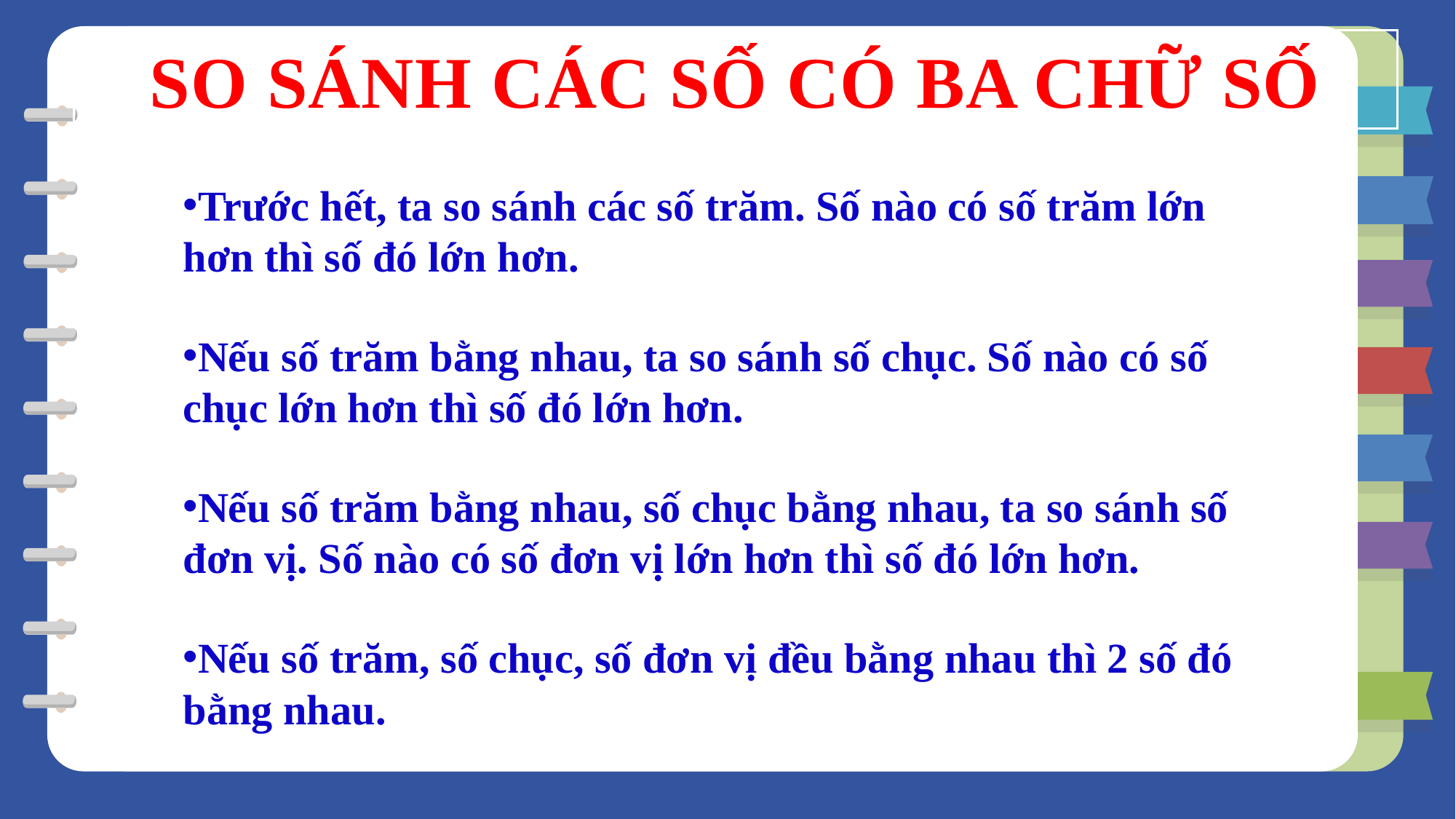

SO SÁNH CÁC SỐ CÓ BA CHỮ SỐ
Trước hết, ta so sánh các số trăm. Số nào có số trăm lớn hơn thì số đó lớn hơn.
Nếu số trăm bằng nhau, ta so sánh số chục. Số nào có số chục lớn hơn thì số đó lớn hơn.
Nếu số trăm bằng nhau, số chục bằng nhau, ta so sánh số đơn vị. Số nào có số đơn vị lớn hơn thì số đó lớn hơn.
Nếu số trăm, số chục, số đơn vị đều bằng nhau thì 2 số đó bằng nhau.